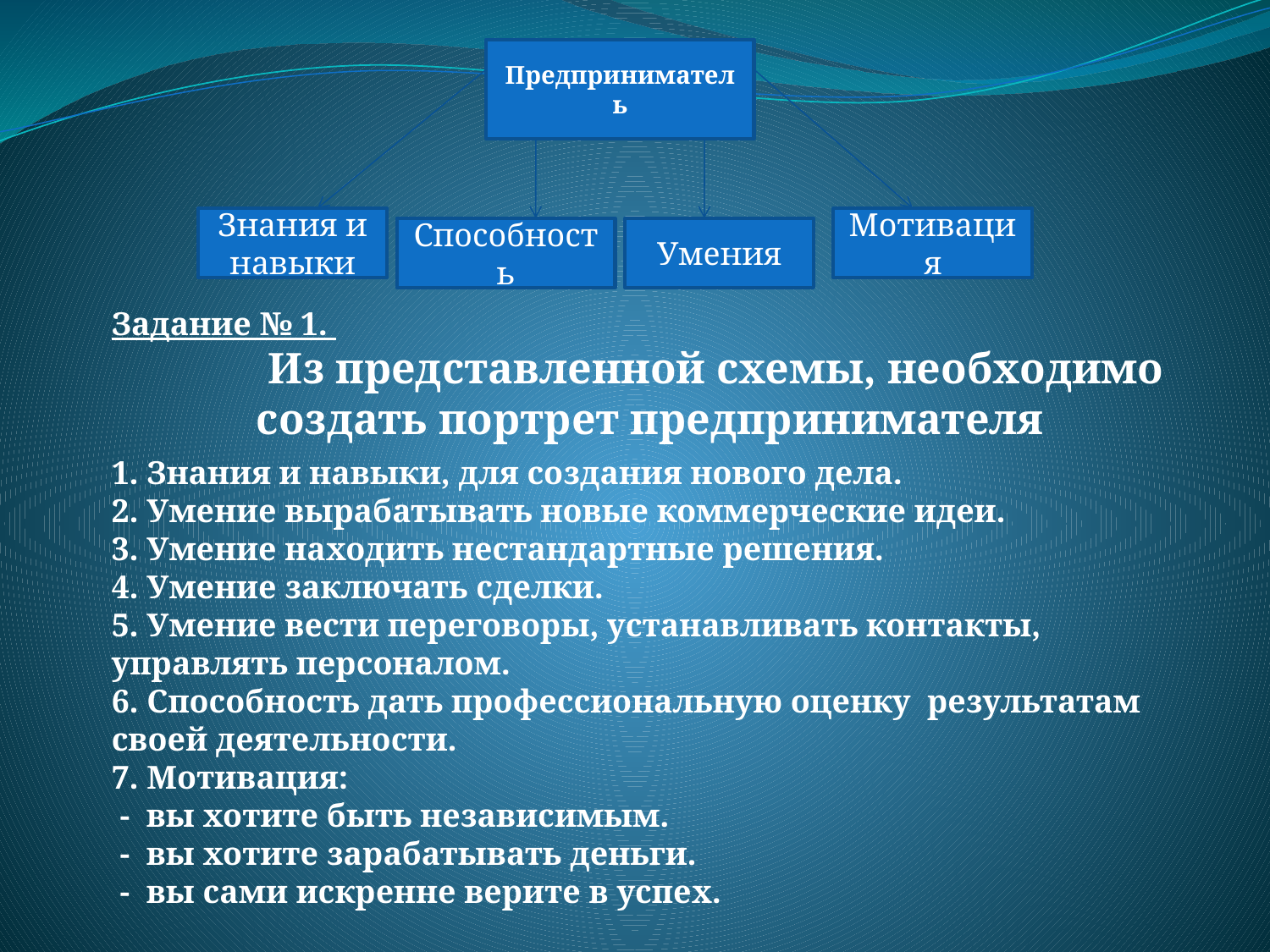

Предприниматель
Знания и навыки
Мотивация
Способность
Умения
Задание № 1.
            Из представленной схемы, необходимо создать портрет предпринимателя
1. Знания и навыки, для создания нового дела.
2. Умение вырабатывать новые коммерческие идеи.
3. Умение находить нестандартные решения.
4. Умение заключать сделки.
5. Умение вести переговоры, устанавливать контакты, управлять персоналом.
6. Способность дать профессиональную оценку  результатам своей деятельности.
7. Мотивация:
 -  вы хотите быть независимым.
 -  вы хотите зарабатывать деньги.
 -  вы сами искренне верите в успех.